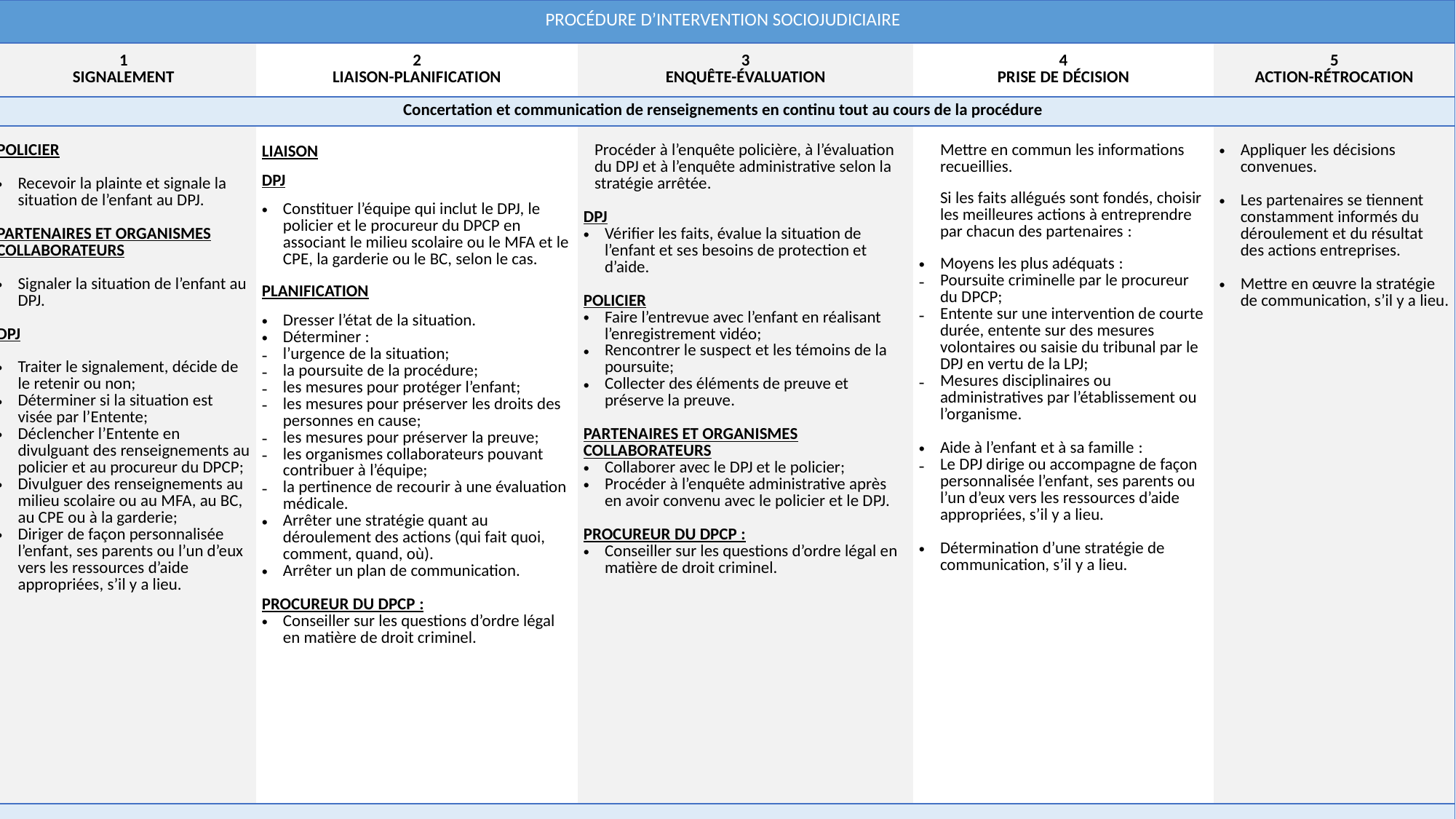

| PROCÉDURE D’INTERVENTION SOCIOJUDICIAIRE |  |  |  |  |
| --- | --- | --- | --- | --- |
| 1 SIGNALEMENT | 2 LIAISON-PLANIFICATION | 3 ENQUÊTE-ÉVALUATION | 4 PRISE DE DÉCISION | 5 ACTION-RÉTROCATION |
| Concertation et communication de renseignements en continu tout au cours de la procédure |  |  |  |  |
| Policier   Recevoir la plainte et signale la situation de l’enfant au DPJ.   Partenaires et organismes collaborateurs   Signaler la situation de l’enfant au DPJ.   DPJ   Traiter le signalement, décide de le retenir ou non; Déterminer si la situation est visée par l’Entente; Déclencher l’Entente en divulguant des renseignements au policier et au procureur du DPCP; Divulguer des renseignements au milieu scolaire ou au MFA, au BC, au CPE ou à la garderie; Diriger de façon personnalisée l’enfant, ses parents ou l’un d’eux vers les ressources d’aide appropriées, s’il y a lieu. | Liaison   DPJ   Constituer l’équipe qui inclut le DPJ, le policier et le procureur du DPCP en associant le milieu scolaire ou le MFA et le CPE, la garderie ou le BC, selon le cas.   Planification   Dresser l’état de la situation. Déterminer : l’urgence de la situation; la poursuite de la procédure; les mesures pour protéger l’enfant; les mesures pour préserver les droits des personnes en cause; les mesures pour préserver la preuve; les organismes collaborateurs pouvant contribuer à l’équipe; la pertinence de recourir à une évaluation médicale. Arrêter une stratégie quant au déroulement des actions (qui fait quoi, comment, quand, où). Arrêter un plan de communication.   Procureur du DPCP : Conseiller sur les questions d’ordre légal en matière de droit criminel. | Procéder à l’enquête policière, à l’évaluation du DPJ et à l’enquête administrative selon la stratégie arrêtée.   DPJ Vérifier les faits, évalue la situation de l’enfant et ses besoins de protection et d’aide.   Policier Faire l’entrevue avec l’enfant en réalisant l’enregistrement vidéo; Rencontrer le suspect et les témoins de la poursuite; Collecter des éléments de preuve et préserve la preuve.   Partenaires et organismes collaborateurs Collaborer avec le DPJ et le policier; Procéder à l’enquête administrative après en avoir convenu avec le policier et le DPJ.   Procureur du DPCP : Conseiller sur les questions d’ordre légal en matière de droit criminel. | Mettre en commun les informations recueillies.   Si les faits allégués sont fondés, choisir les meilleures actions à entreprendre par chacun des partenaires :   Moyens les plus adéquats : Poursuite criminelle par le procureur du DPCP; Entente sur une intervention de courte durée, entente sur des mesures volontaires ou saisie du tribunal par le DPJ en vertu de la LPJ; Mesures disciplinaires ou administratives par l’établissement ou l’organisme.   Aide à l’enfant et à sa famille : Le DPJ dirige ou accompagne de façon personnalisée l’enfant, ses parents ou l’un d’eux vers les ressources d’aide appropriées, s’il y a lieu.   Détermination d’une stratégie de communication, s’il y a lieu. | Appliquer les décisions convenues.   Les partenaires se tiennent constamment informés du déroulement et du résultat des actions entreprises.   Mettre en œuvre la stratégie de communication, s’il y a lieu. |
| Coordination par le DPJ ou comme convenu entre les partenaires |  |  |  |  |